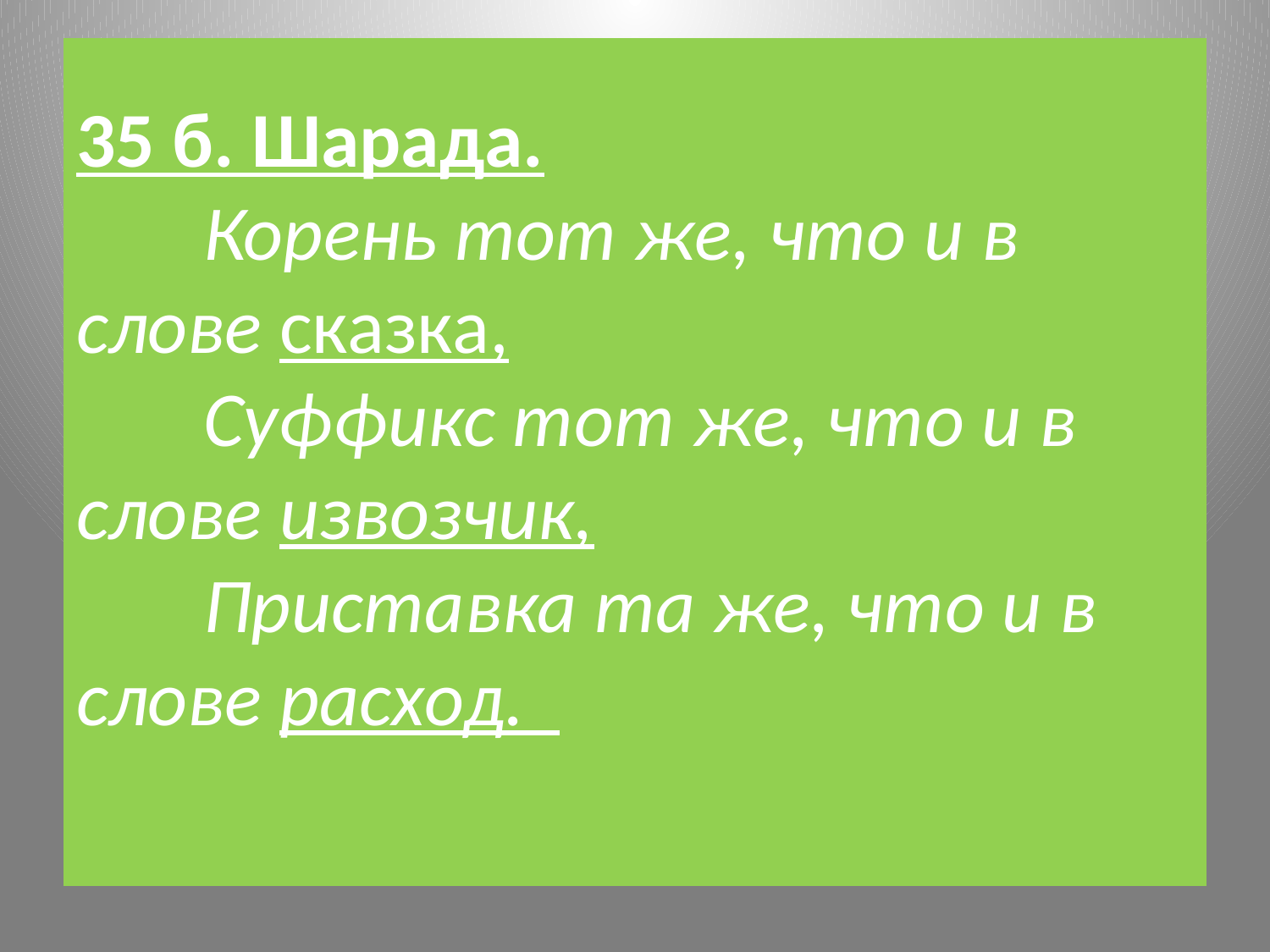

# 35 б. Шарада. Корень тот же, что и в слове сказка, Суффикс тот же, что и в слове извозчик, Приставка та же, что и в слове расход.